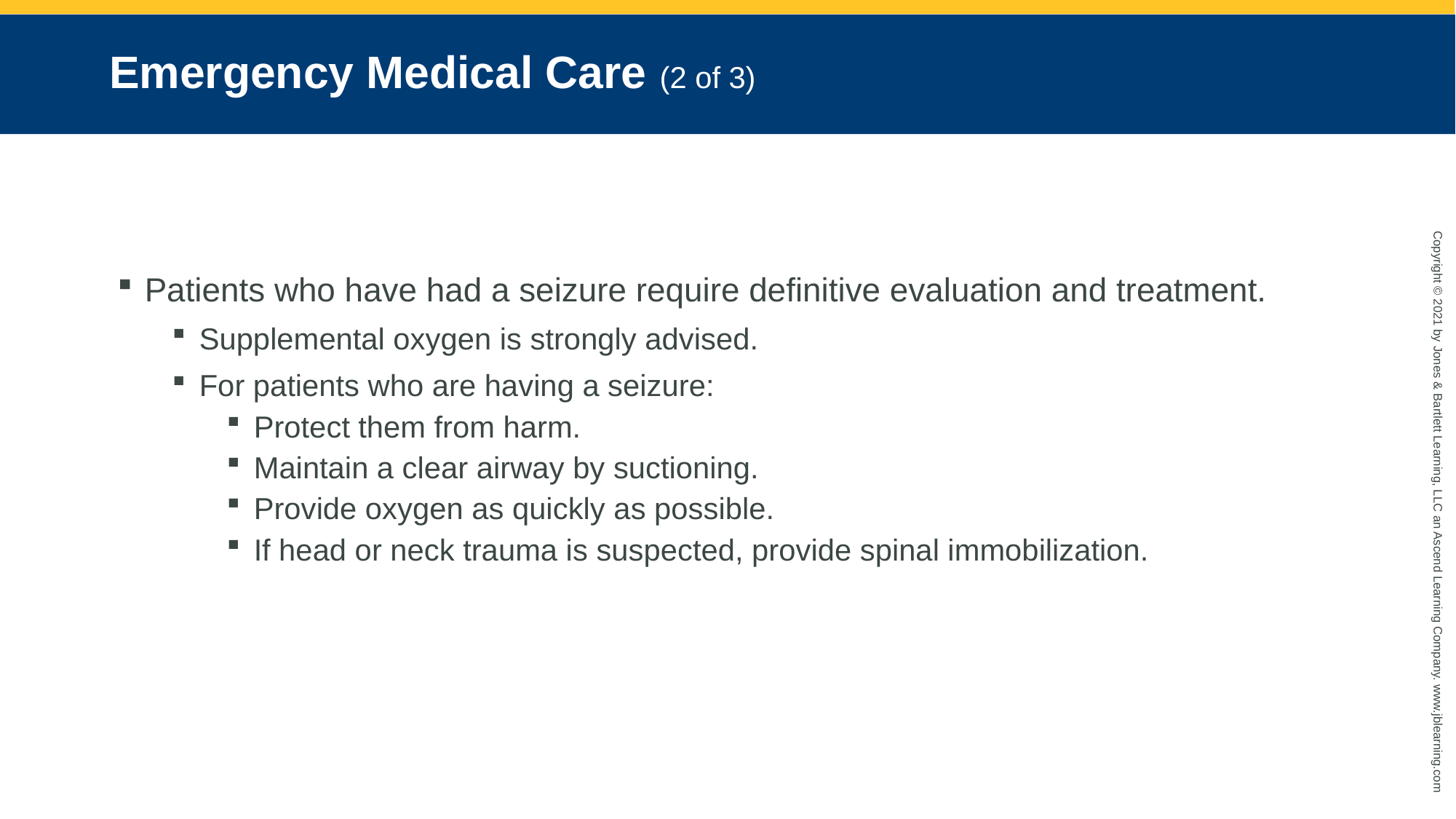

# Emergency Medical Care (2 of 3)
Patients who have had a seizure require definitive evaluation and treatment.
Supplemental oxygen is strongly advised.
For patients who are having a seizure:
Protect them from harm.
Maintain a clear airway by suctioning.
Provide oxygen as quickly as possible.
If head or neck trauma is suspected, provide spinal immobilization.